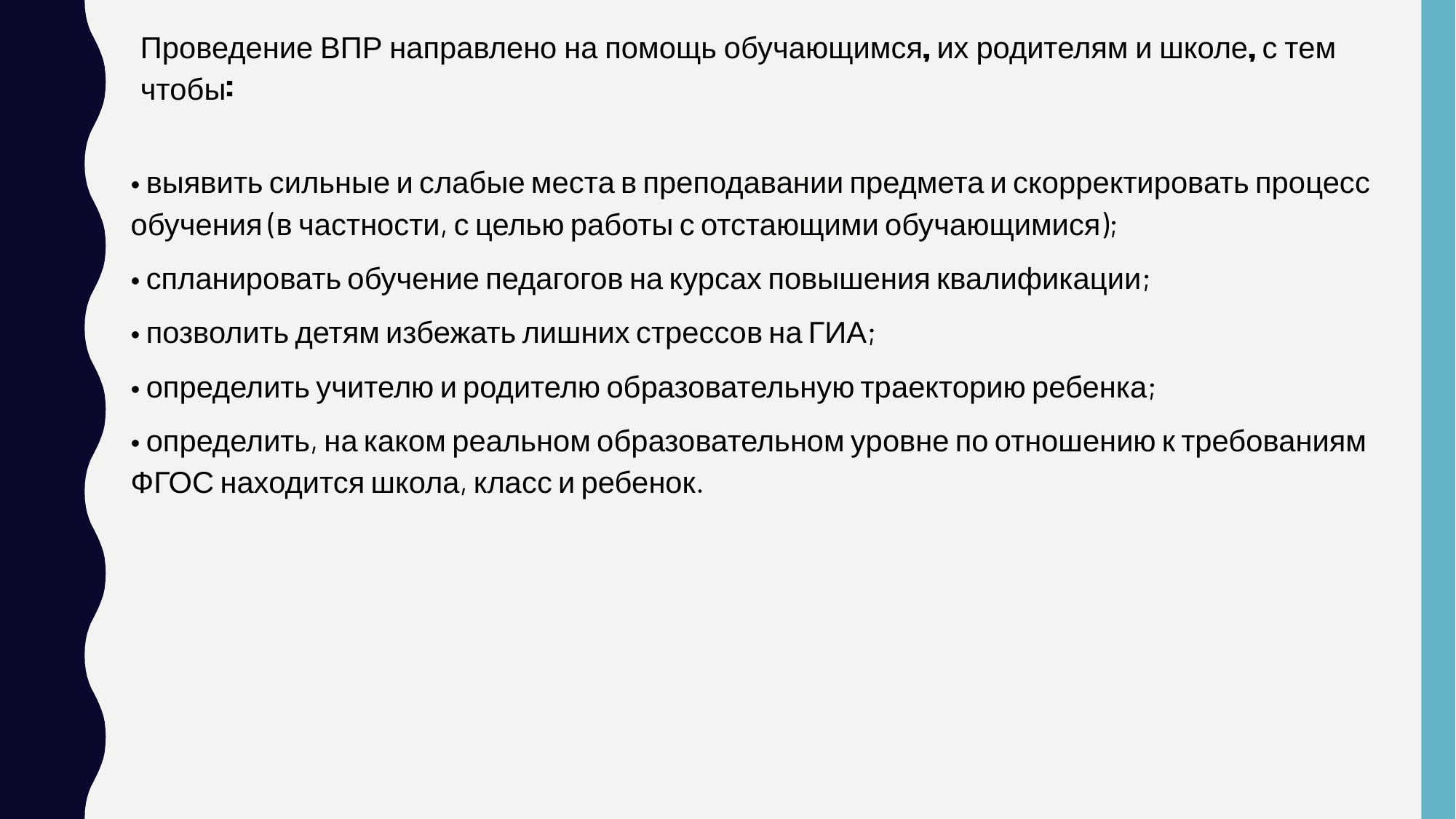

Проведение ВПР направлено на помощь обучающимся, их родителям и школе, с тем чтобы:
• выявить сильные и слабые места в преподавании предмета и скорректировать процесс обучения (в частности, с целью работы с отстающими обучающимися);
• спланировать обучение педагогов на курсах повышения квалификации;
• позволить детям избежать лишних стрессов на ГИА;
• определить учителю и родителю образовательную траекторию ребенка;
• определить, на каком реальном образовательном уровне по отношению к требованиям ФГОС находится школа, класс и ребенок.